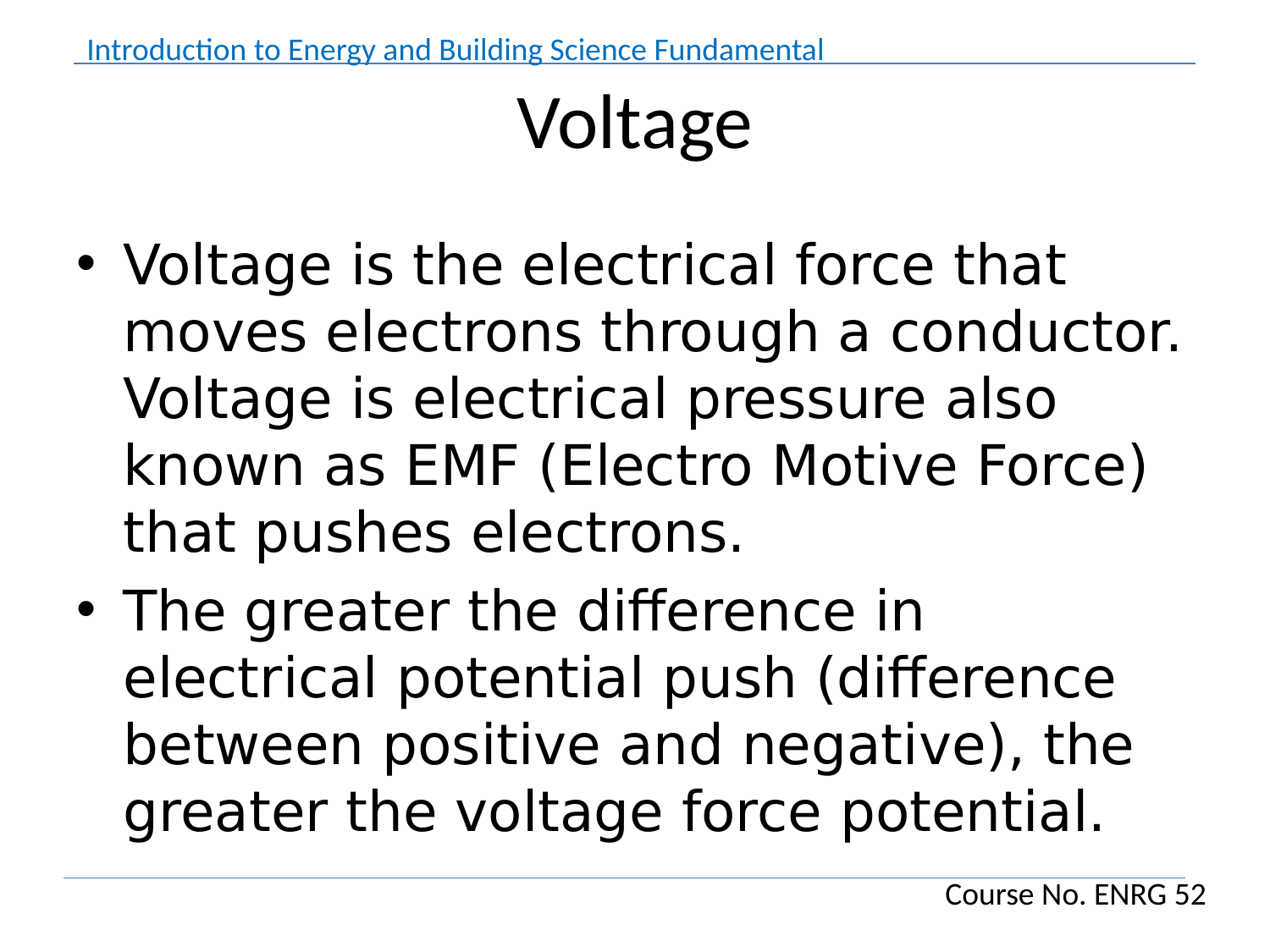

# Voltage
Voltage is the electrical force that moves electrons through a conductor. Voltage is electrical pressure also known as EMF (Electro Motive Force) that pushes electrons.
The greater the difference in electrical potential push (difference between positive and negative), the greater the voltage force potential.